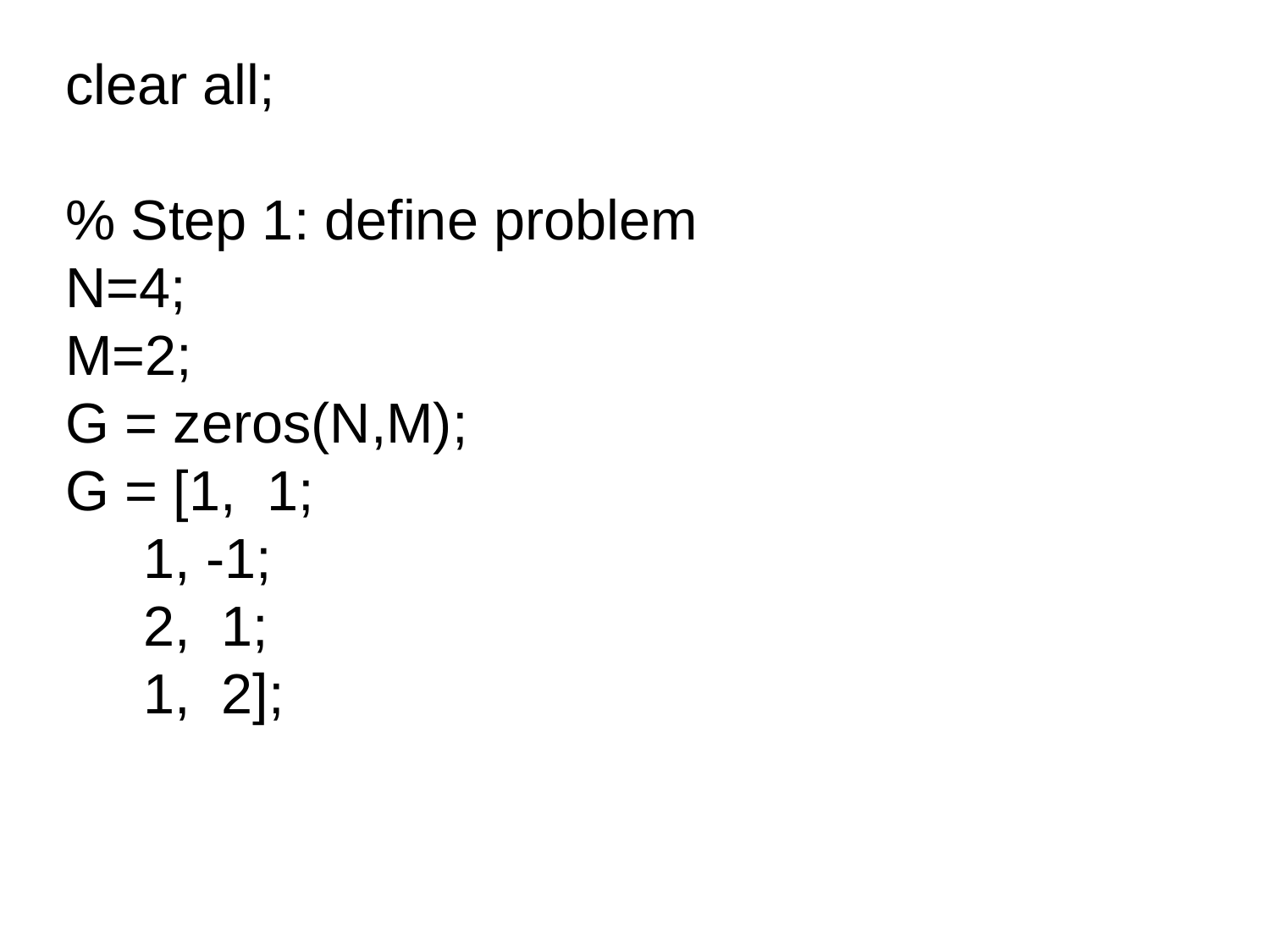

clear all;

% Step 1: define problem
N=4;
M=2;
G = zeros(N,M);
G = [1,  1;
     1, -1;
     2,  1;
     1,  2];